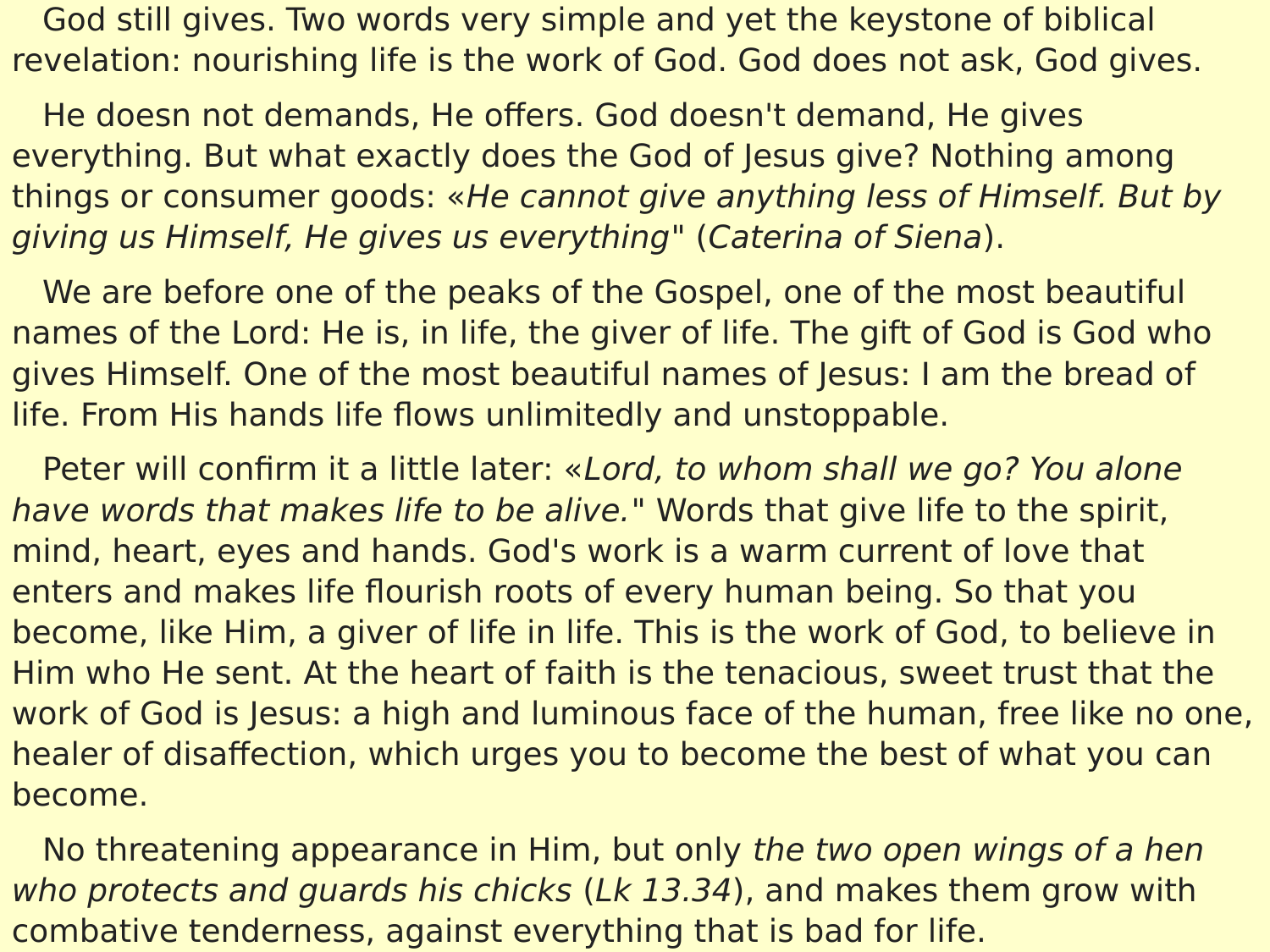

God still gives. Two words very simple and yet the keystone of biblical revelation: nourishing life is the work of God. God does not ask, God gives.
   He doesn not demands, He offers. God doesn't demand, He gives everything. But what exactly does the God of Jesus give? Nothing among things or consumer goods: «He cannot give anything less of Himself. But by giving us Himself, He gives us everything" (Caterina of Siena).
   We are before one of the peaks of the Gospel, one of the most beautiful names of the Lord: He is, in life, the giver of life. The gift of God is God who gives Himself. One of the most beautiful names of Jesus: I am the bread of life. From His hands life flows unlimitedly and unstoppable.
   Peter will confirm it a little later: «Lord, to whom shall we go? You alone have words that makes life to be alive." Words that give life to the spirit, mind, heart, eyes and hands. God's work is a warm current of love that enters and makes life flourish roots of every human being. So that you become, like Him, a giver of life in life. This is the work of God, to believe in Him who He sent. At the heart of faith is the tenacious, sweet trust that the work of God is Jesus: a high and luminous face of the human, free like no one, healer of disaffection, which urges you to become the best of what you can become.
   No threatening appearance in Him, but only the two open wings of a hen who protects and guards his chicks (Lk 13.34), and makes them grow with combative tenderness, against everything that is bad for life.